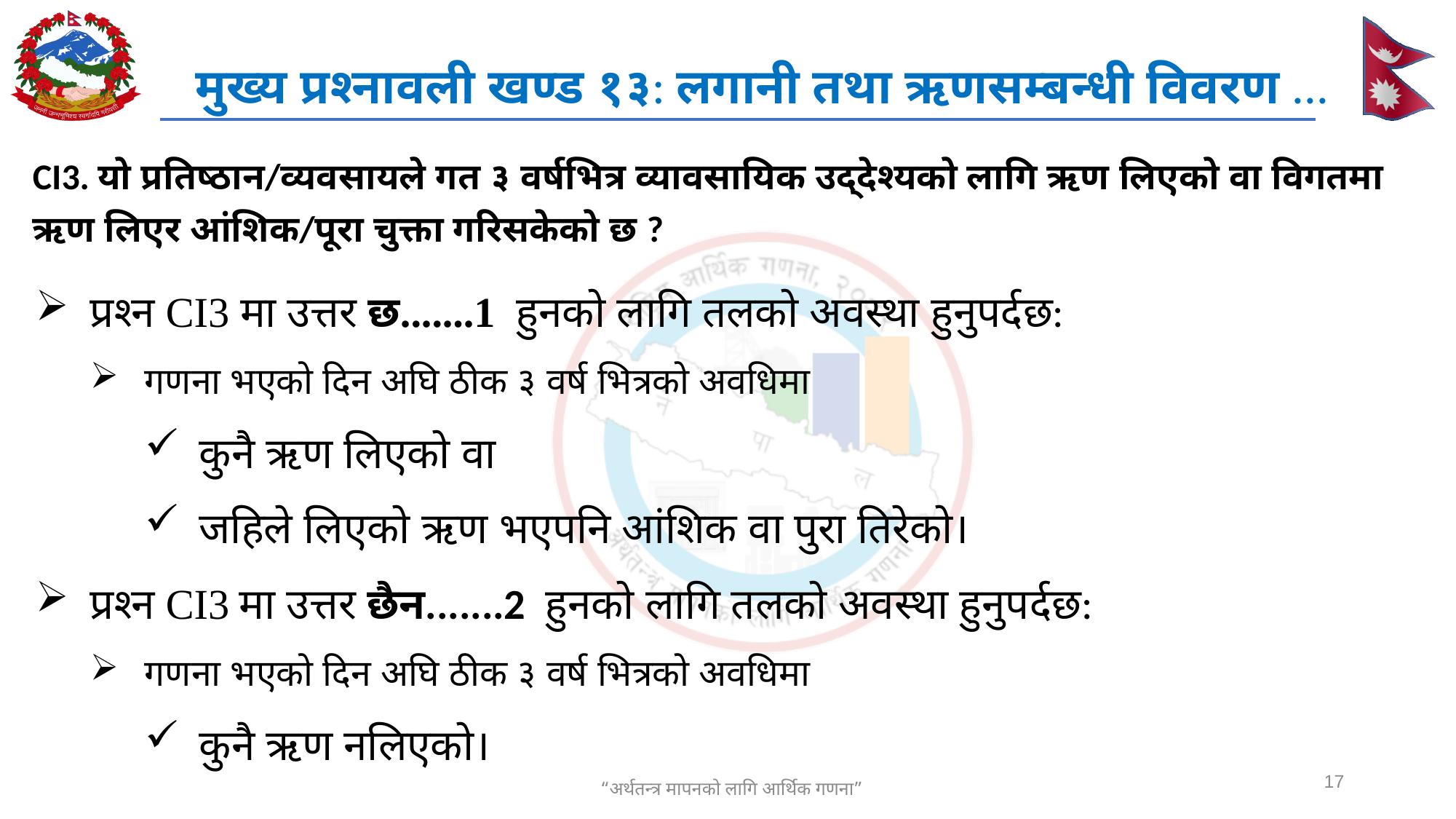

# मुख्य प्रश्नावली खण्ड १३: लगानी तथा ऋणसम्बन्धी विवरण ...
CI3. यो प्रतिष्ठान/व्यवसायले गत ३ वर्षभित्र व्यावसायिक उद्देश्यको लागि ऋण लिएको वा विगतमा ऋण लिएर आंशिक/पूरा चुक्ता गरिसकेको छ ?

प्रश्न CI3 मा उत्तर छ.......1  हुनको लागि तलको अवस्था हुनुपर्दछ:
गणना भएको दिन अघि ठीक ३ वर्ष भित्रको अवधिमा
कुनै ऋण लिएको वा
जहिले लिएको ऋण भएपनि आंशिक वा पुरा तिरेको।
प्रश्न CI3 मा उत्तर छैन.......2  हुनको लागि तलको अवस्था हुनुपर्दछ:
गणना भएको दिन अघि ठीक ३ वर्ष भित्रको अवधिमा
कुनै ऋण नलिएको।
17
“अर्थतन्त्र मापनको लागि आर्थिक गणना”